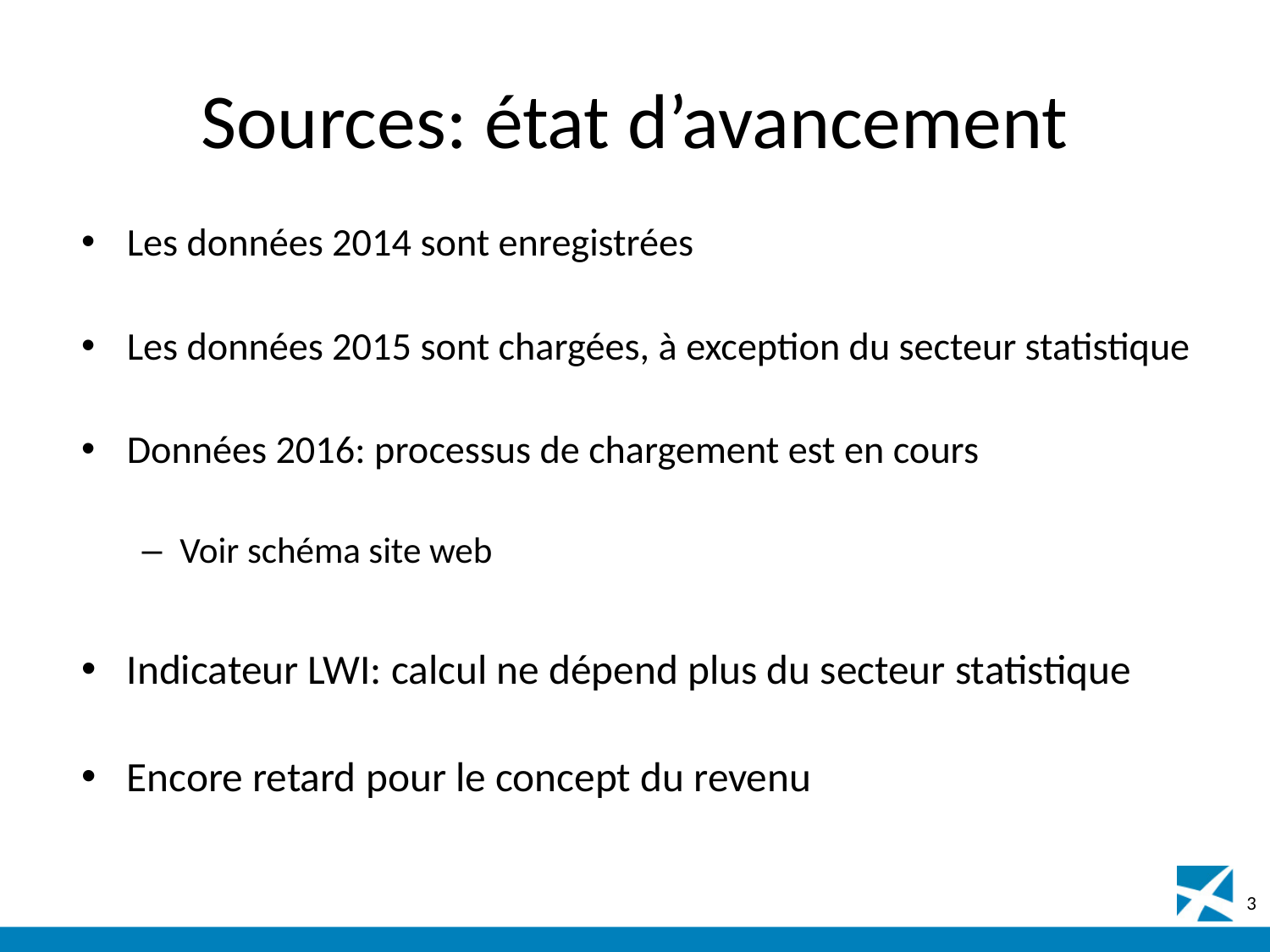

# Sources: état d’avancement
Les données 2014 sont enregistrées

Les données 2015 sont chargées, à exception du secteur statistique

Données 2016: processus de chargement est en cours

Voir schéma site web

Indicateur LWI: calcul ne dépend plus du secteur statistique

Encore retard pour le concept du revenu